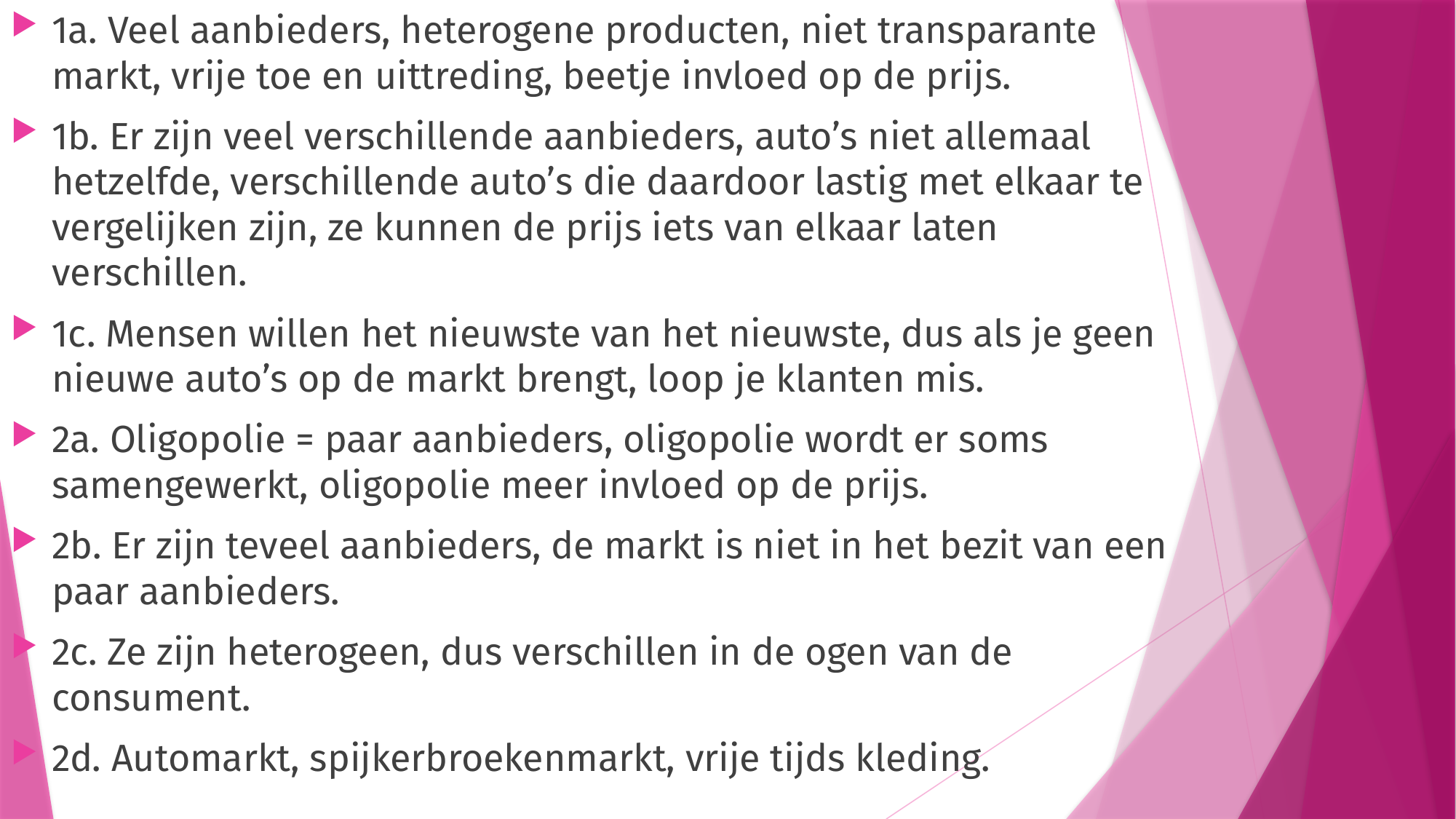

1a. Veel aanbieders, heterogene producten, niet transparante markt, vrije toe en uittreding, beetje invloed op de prijs.
1b. Er zijn veel verschillende aanbieders, auto’s niet allemaal hetzelfde, verschillende auto’s die daardoor lastig met elkaar te vergelijken zijn, ze kunnen de prijs iets van elkaar laten verschillen.
1c. Mensen willen het nieuwste van het nieuwste, dus als je geen nieuwe auto’s op de markt brengt, loop je klanten mis.
2a. Oligopolie = paar aanbieders, oligopolie wordt er soms samengewerkt, oligopolie meer invloed op de prijs.
2b. Er zijn teveel aanbieders, de markt is niet in het bezit van een paar aanbieders.
2c. Ze zijn heterogeen, dus verschillen in de ogen van de consument.
2d. Automarkt, spijkerbroekenmarkt, vrije tijds kleding.